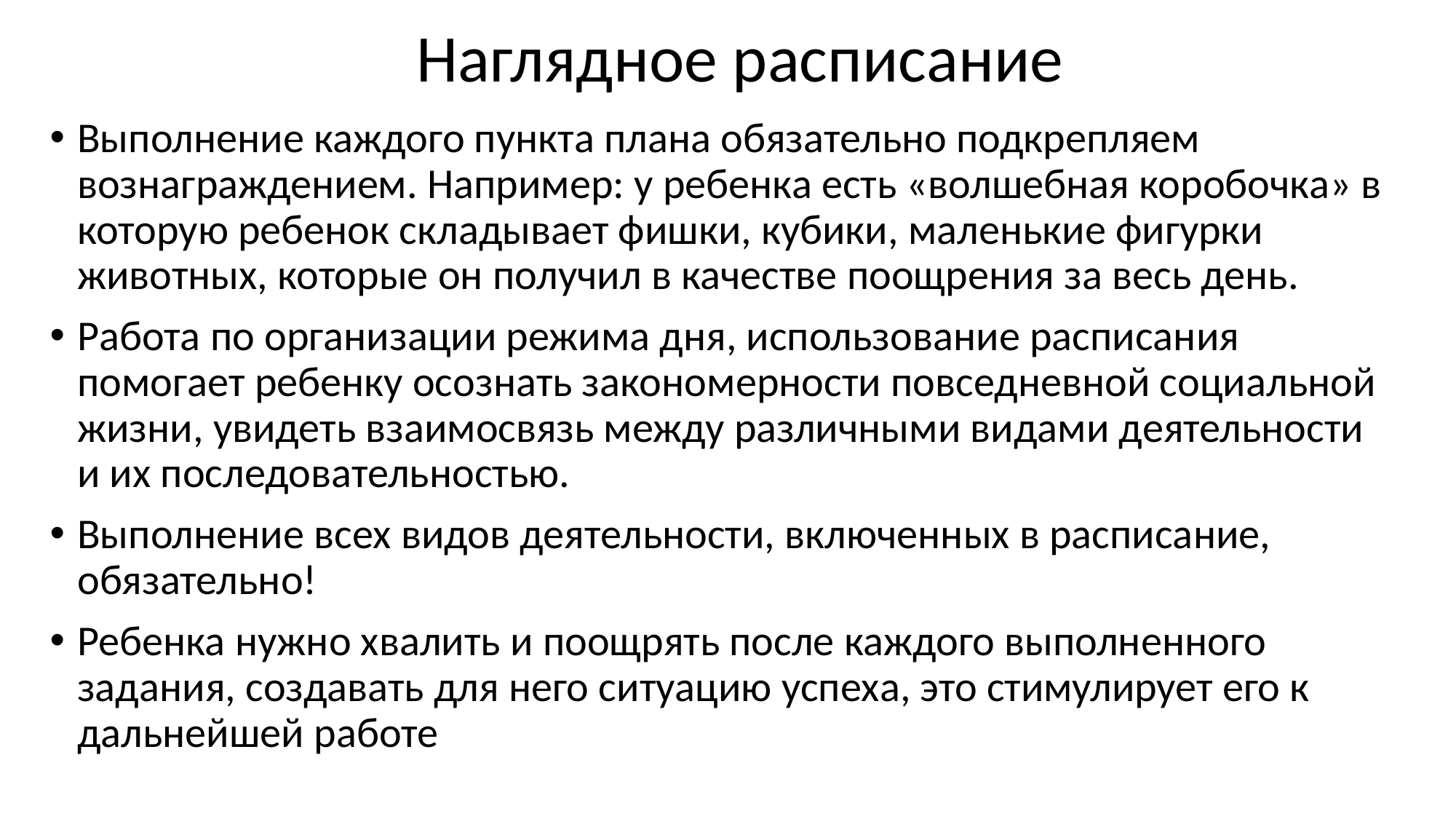

# Наглядное расписание
Выполнение каждого пункта плана обязательно подкрепляем вознаграждением. Например: у ребенка есть «волшебная коробочка» в которую ребенок складывает фишки, кубики, маленькие фигурки животных, которые он получил в качестве поощрения за весь день.
Работа по организации режима дня, использование расписания помогает ребенку осознать закономерности повседневной социальной жизни, увидеть взаимосвязь между различными видами деятельности и их последовательностью.
Выполнение всех видов деятельности, включенных в расписание, обязательно!
Ребенка нужно хвалить и поощрять после каждого выполненного задания, создавать для него ситуацию успеха, это стимулирует его к дальнейшей работе